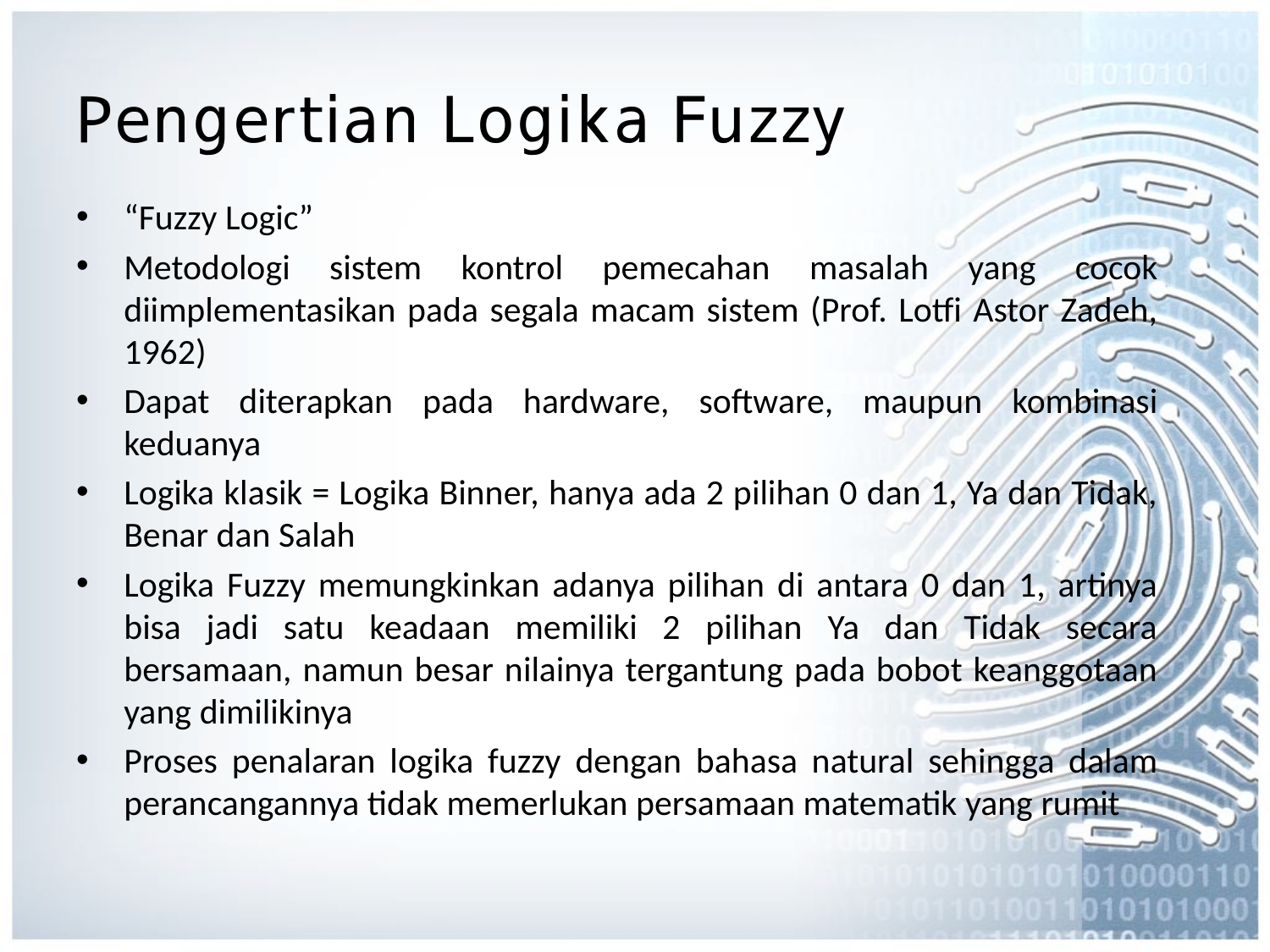

# Pengertian Logika Fuzzy
“Fuzzy Logic”
Metodologi sistem kontrol pemecahan masalah yang cocok diimplementasikan pada segala macam sistem (Prof. Lotfi Astor Zadeh, 1962)
Dapat diterapkan pada hardware, software, maupun kombinasi keduanya
Logika klasik = Logika Binner, hanya ada 2 pilihan 0 dan 1, Ya dan Tidak, Benar dan Salah
Logika Fuzzy memungkinkan adanya pilihan di antara 0 dan 1, artinya bisa jadi satu keadaan memiliki 2 pilihan Ya dan Tidak secara bersamaan, namun besar nilainya tergantung pada bobot keanggotaan yang dimilikinya
Proses penalaran logika fuzzy dengan bahasa natural sehingga dalam perancangannya tidak memerlukan persamaan matematik yang rumit